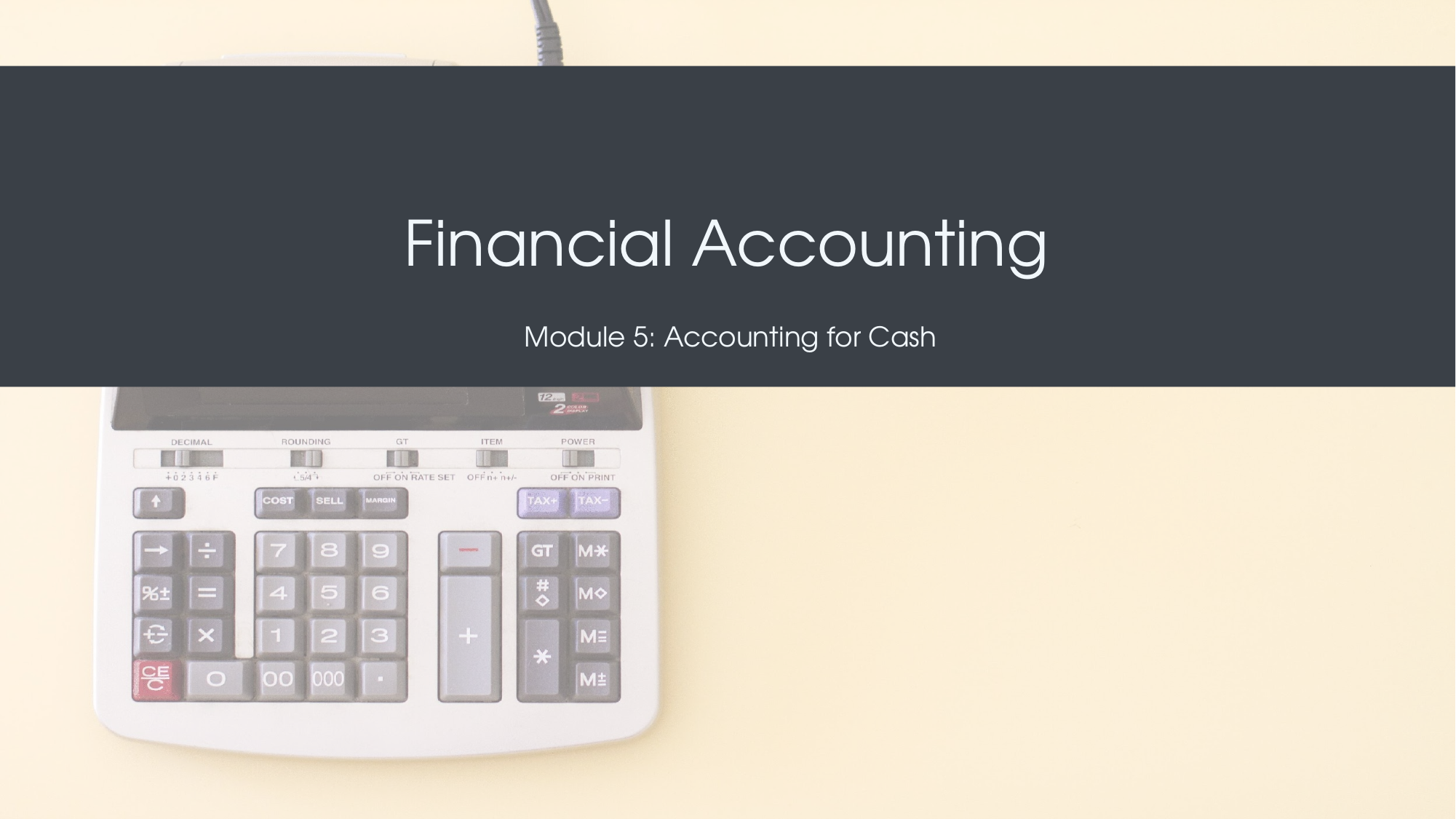

# Financial Accounting
Module 5: Accounting for Cash